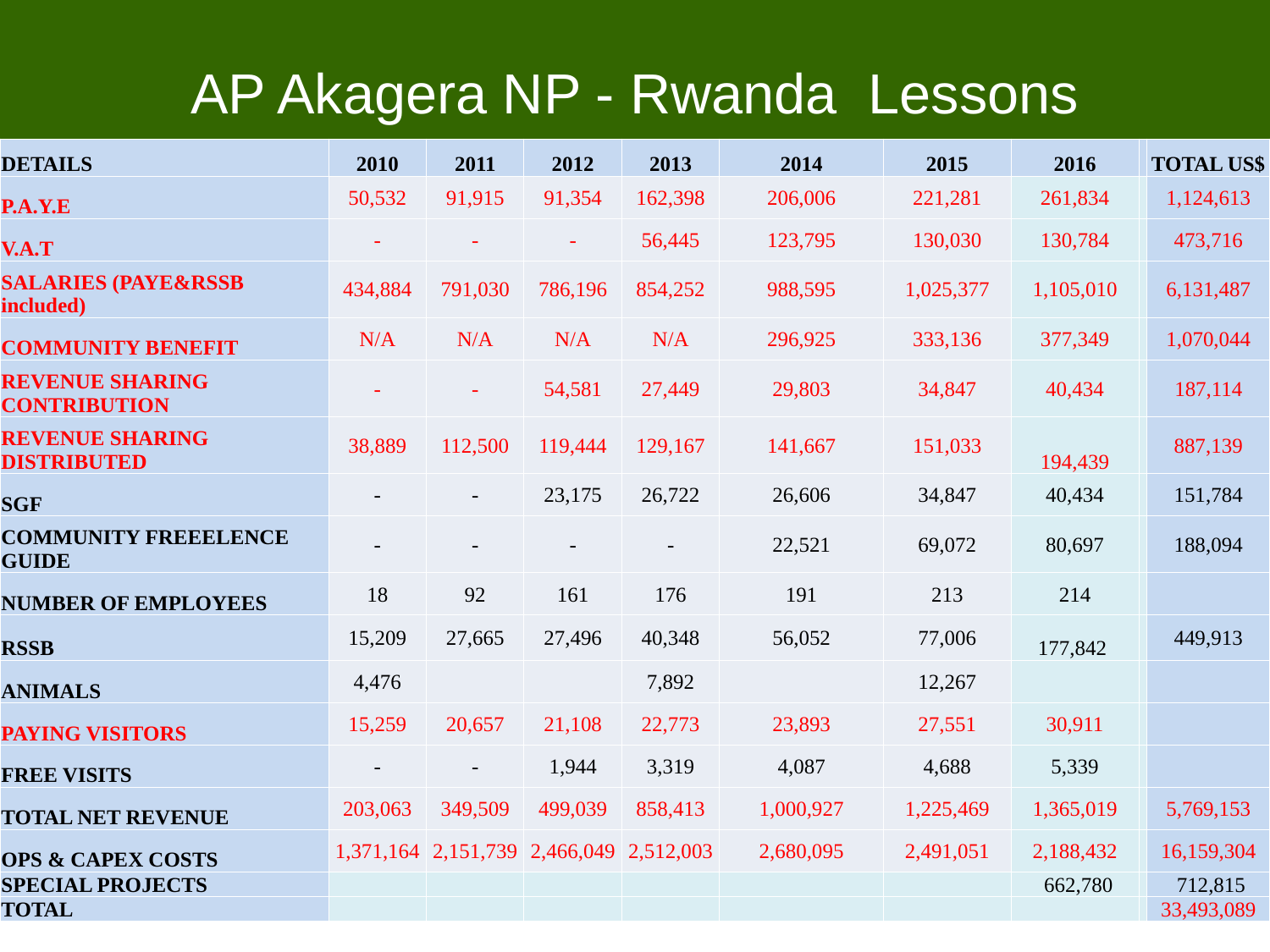

# AP Akagera NP - Rwanda  Lessons
| DETAILS | 2010 | 2011 | 2012 | 2013 | 2014 | 2015 | 2016 |  | TOTAL US$ |
| --- | --- | --- | --- | --- | --- | --- | --- | --- | --- |
| P.A.Y.E | 50,532 | 91,915 | 91,354 | 162,398 | 206,006 | 221,281 | 261,834 |  | 1,124,613 |
| V.A.T | - | - | - | 56,445 | 123,795 | 130,030 | 130,784 |  | 473,716 |
| SALARIES (PAYE&RSSB included) | 434,884 | 791,030 | 786,196 | 854,252 | 988,595 | 1,025,377 | 1,105,010 |  | 6,131,487 |
| COMMUNITY BENEFIT | N/A | N/A | N/A | N/A | 296,925 | 333,136 | 377,349 |  | 1,070,044 |
| REVENUE SHARING CONTRIBUTION | - | - | 54,581 | 27,449 | 29,803 | 34,847 | 40,434 |  | 187,114 |
| REVENUE SHARING DISTRIBUTED | 38,889 | 112,500 | 119,444 | 129,167 | 141,667 | 151,033 | 194,439 |  | 887,139 |
| SGF | - | - | 23,175 | 26,722 | 26,606 | 34,847 | 40,434 |  | 151,784 |
| COMMUNITY FREEELENCE GUIDE | - | - | - | - | 22,521 | 69,072 | 80,697 |  | 188,094 |
| NUMBER OF EMPLOYEES | 18 | 92 | 161 | 176 | 191 | 213 | 214 |  |  |
| RSSB | 15,209 | 27,665 | 27,496 | 40,348 | 56,052 | 77,006 | 177,842 |  | 449,913 |
| ANIMALS | 4,476 |  |  | 7,892 |  | 12,267 |  |  |  |
| PAYING VISITORS | 15,259 | 20,657 | 21,108 | 22,773 | 23,893 | 27,551 | 30,911 |  |  |
| FREE VISITS | - | - | 1,944 | 3,319 | 4,087 | 4,688 | 5,339 |  |  |
| TOTAL NET REVENUE | 203,063 | 349,509 | 499,039 | 858,413 | 1,000,927 | 1,225,469 | 1,365,019 |  | 5,769,153 |
| OPS & CAPEX COSTS | 1,371,164 | 2,151,739 | 2,466,049 | 2,512,003 | 2,680,095 | 2,491,051 | 2,188,432 |  | 16,159,304 |
| SPECIAL PROJECTS |  |  |  |  |  |  | 662,780 |  | 712,815 |
| TOTAL |  |  |  |  |  |  |  |  | 33,493,089 |